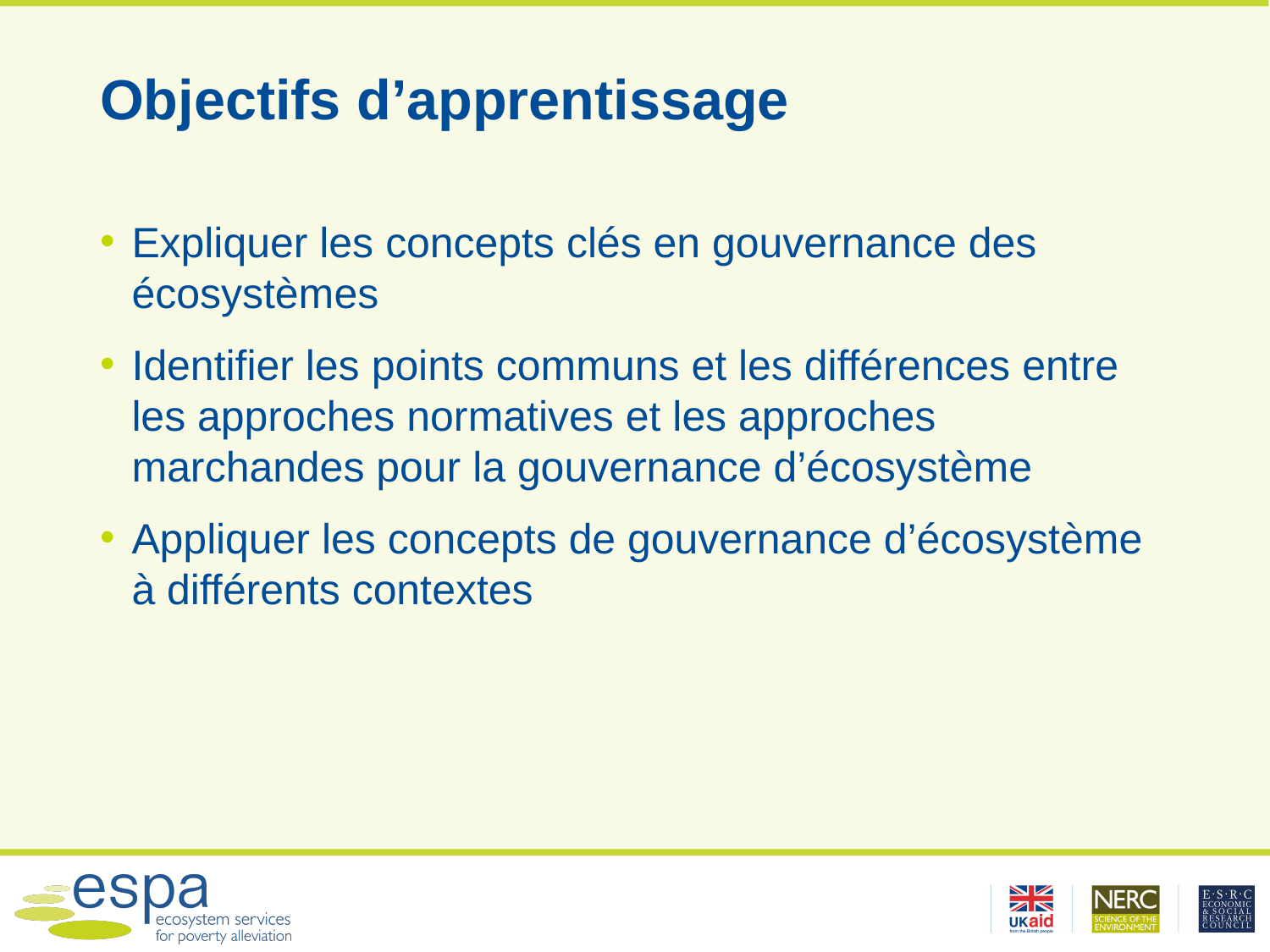

# Objectifs d’apprentissage
Expliquer les concepts clés en gouvernance des écosystèmes
Identifier les points communs et les différences entre les approches normatives et les approches marchandes pour la gouvernance d’écosystème
Appliquer les concepts de gouvernance d’écosystème à différents contextes